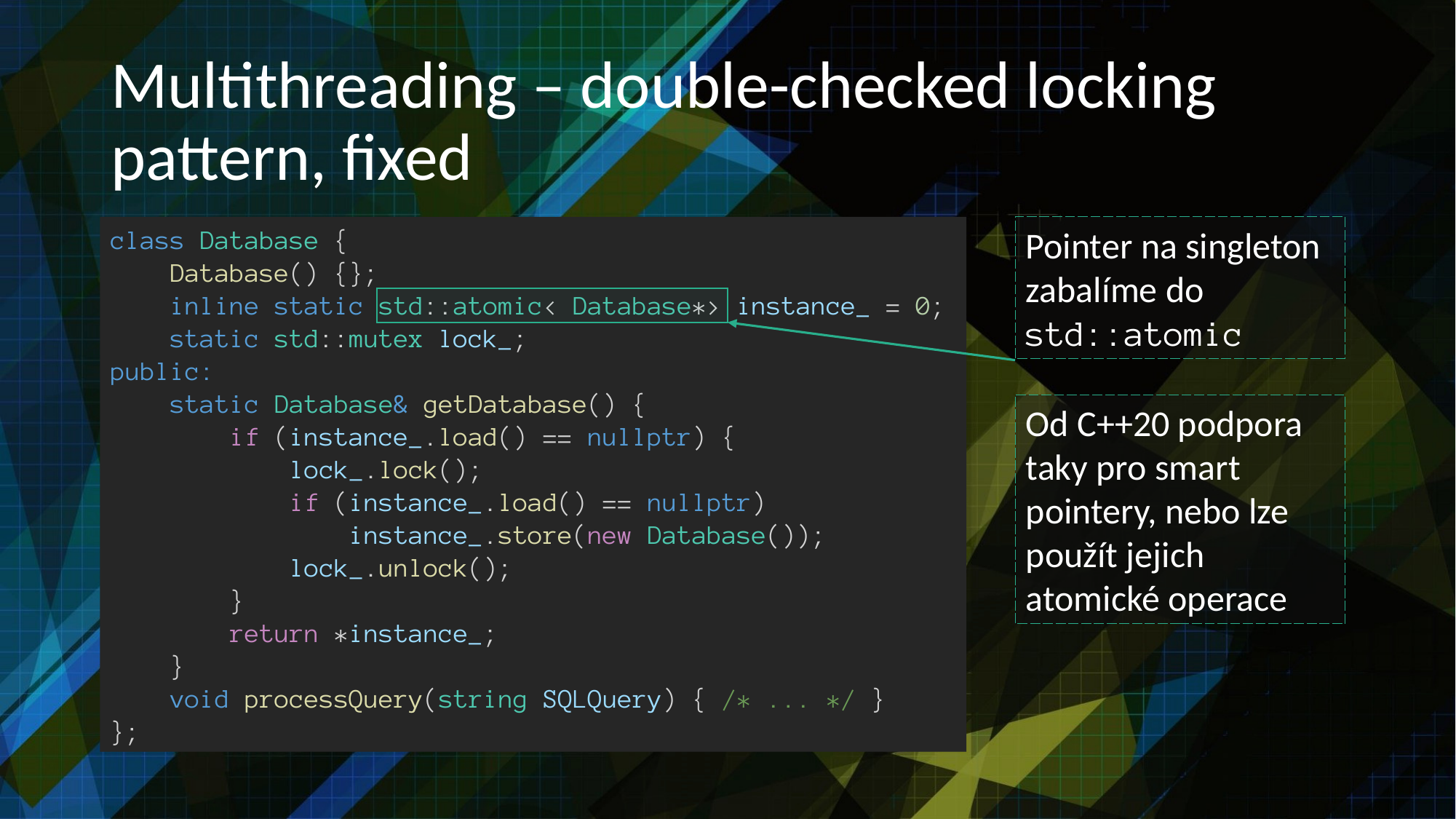

# Multithreading – double-checked locking pattern, fixed
class Database {
    Database() {};
    inline static std::atomic< Database*> instance_ = 0;
    static std::mutex lock_;
public:
    static Database& getDatabase() {
        if (instance_.load() == nullptr) {
            lock_.lock();
            if (instance_.load() == nullptr)
                instance_.store(new Database());
            lock_.unlock();
        }
        return *instance_;
    }
    void processQuery(string SQLQuery) { /* ... */ }
};
Pointer na singleton zabalíme do std::atomic

Od C++20 podpora taky pro smart pointery, nebo lze použít jejich atomické operace